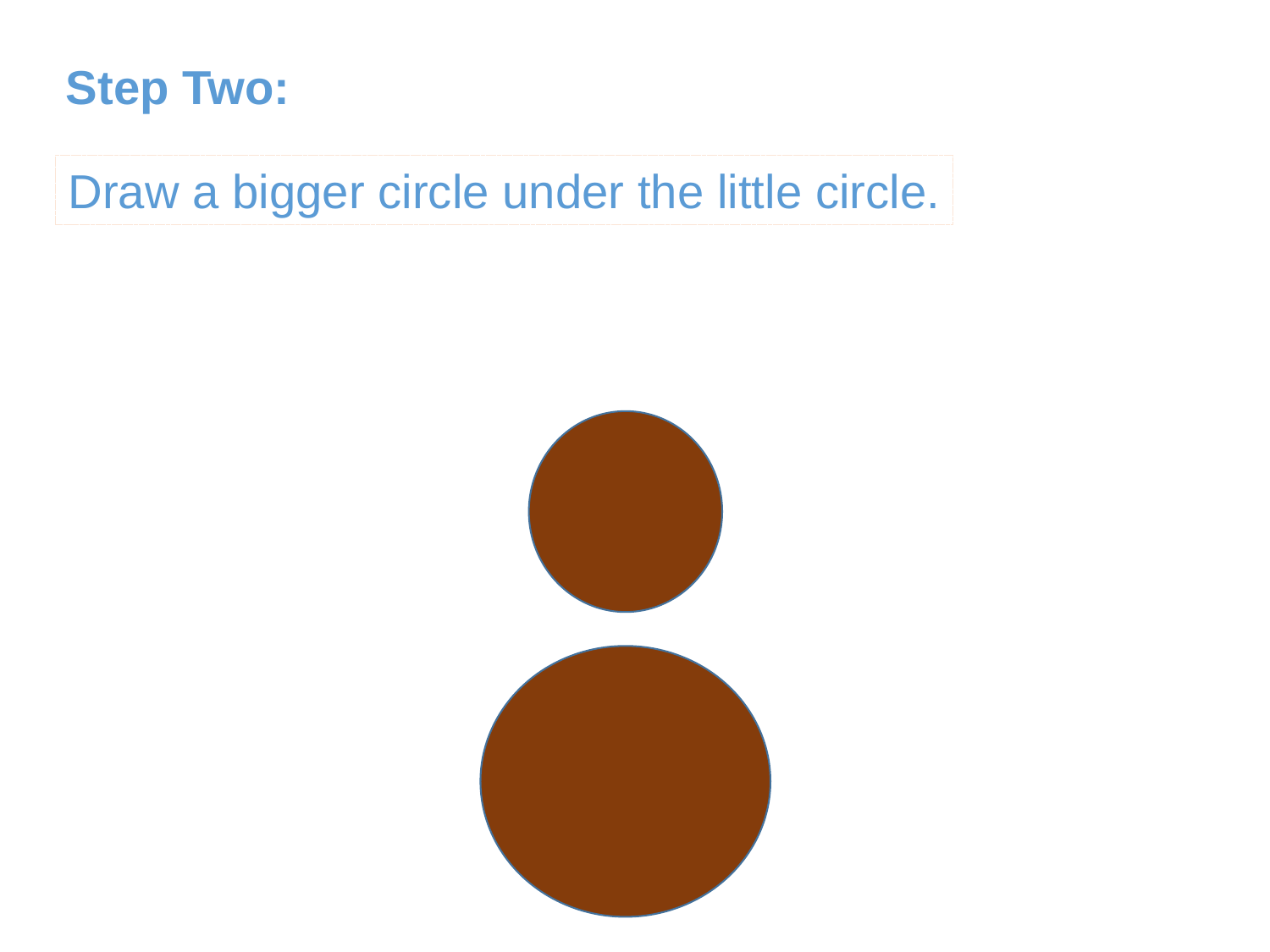

Step Two:
Draw a bigger circle under the little circle.